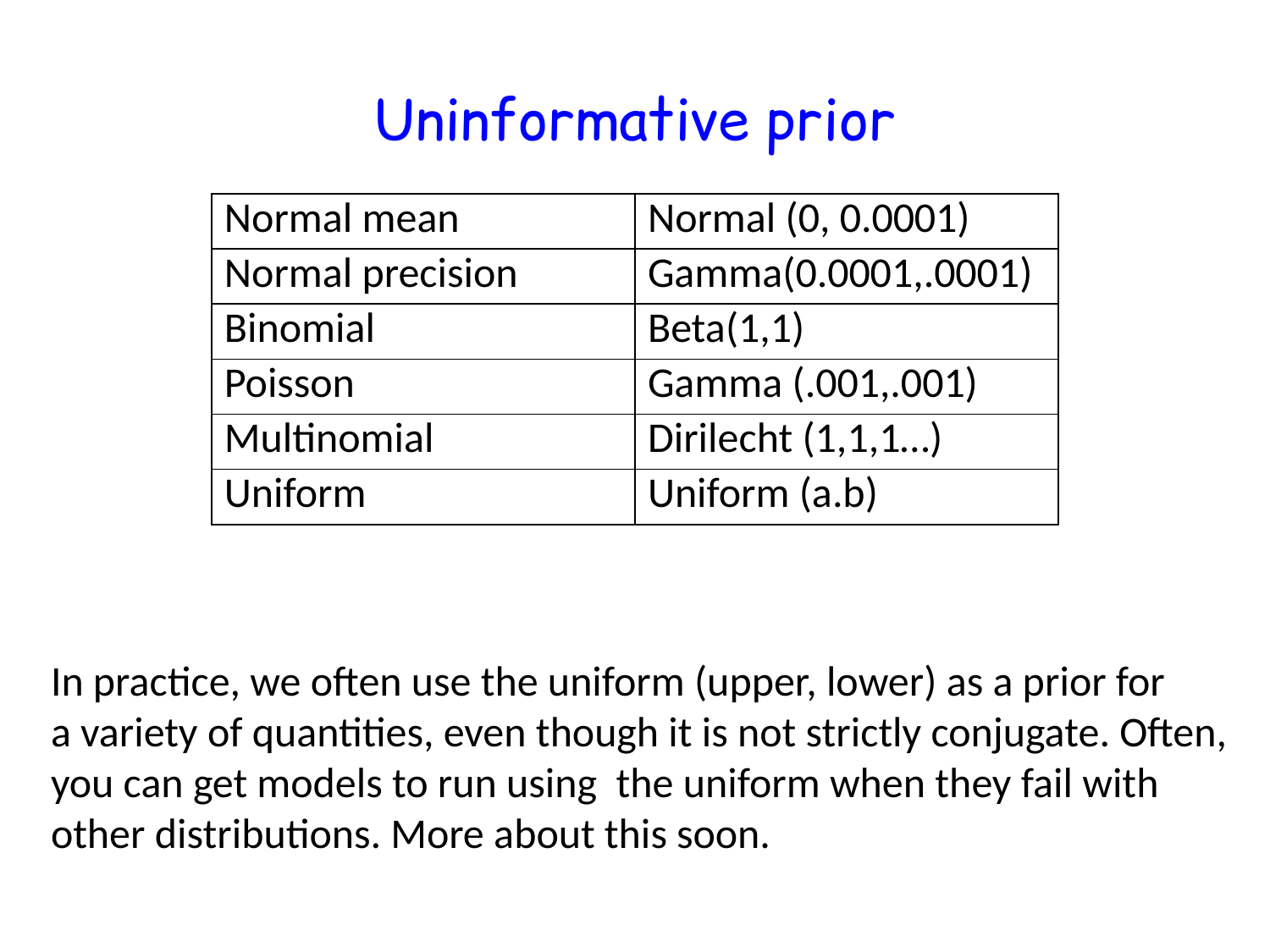

# Uninformative prior
| Normal mean | Normal (0, 0.0001) |
| --- | --- |
| Normal precision | Gamma(0.0001,.0001) |
| Binomial | Beta(1,1) |
| Poisson | Gamma (.001,.001) |
| Multinomial | Dirilecht (1,1,1…) |
| Uniform | Uniform (a.b) |
In practice, we often use the uniform (upper, lower) as a prior for
a variety of quantities, even though it is not strictly conjugate. Often,
you can get models to run using  the uniform when they fail with
other distributions. More about this soon.